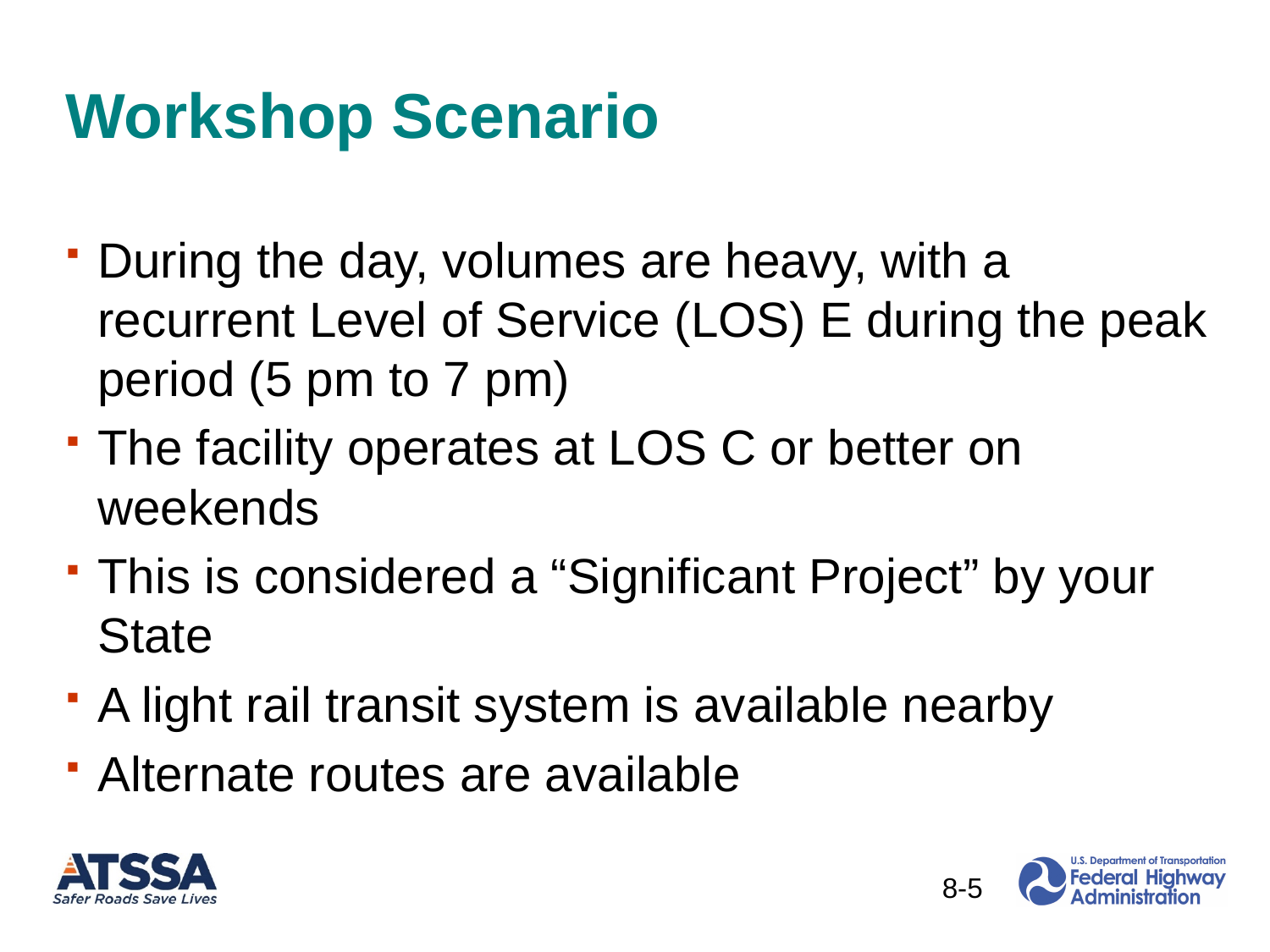

# Workshop Scenario
During the day, volumes are heavy, with a recurrent Level of Service (LOS) E during the peak period (5 pm to 7 pm)
The facility operates at LOS C or better on weekends
This is considered a “Significant Project” by your State
A light rail transit system is available nearby
Alternate routes are available